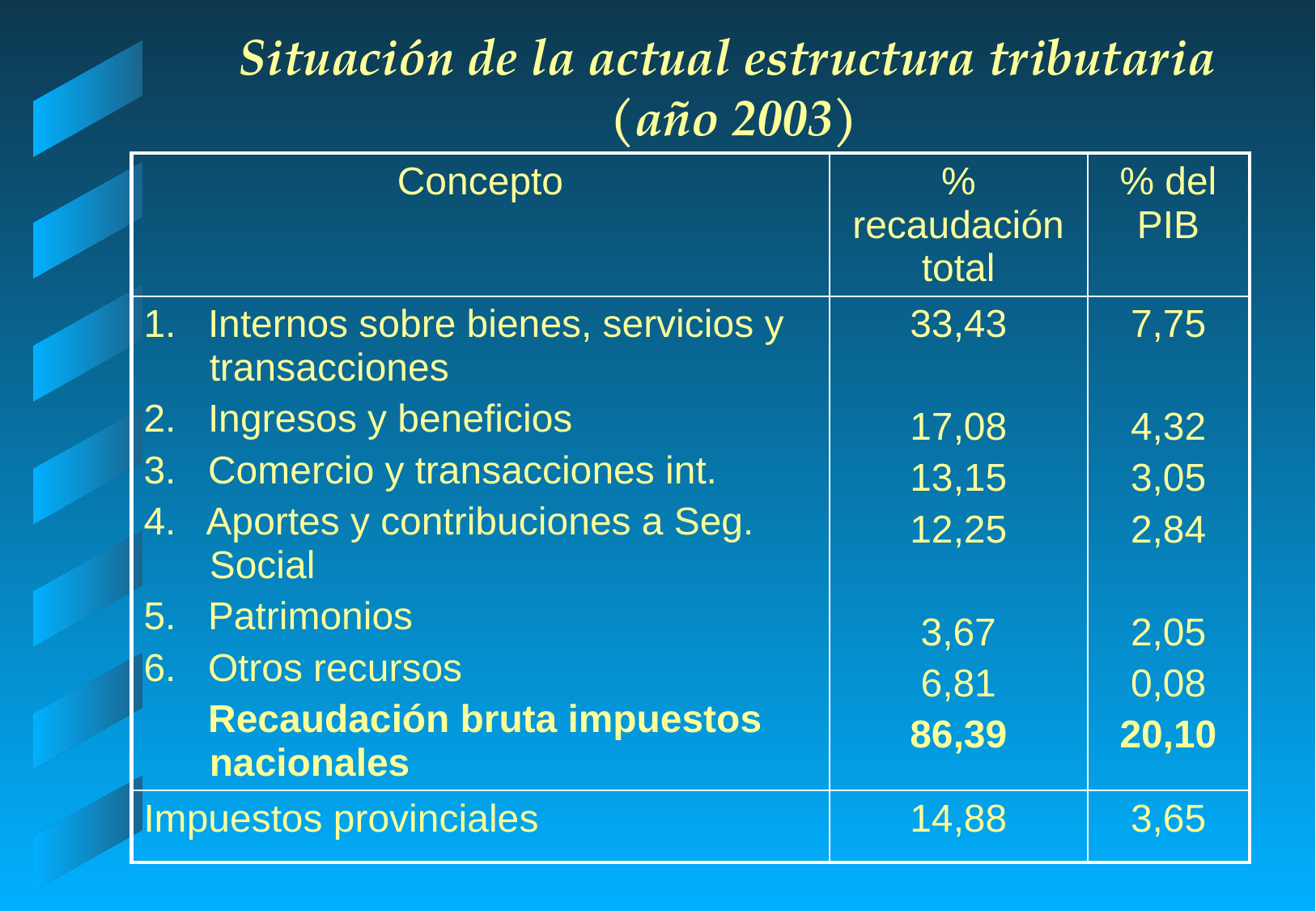

# Situación de la actual estructura tributaria (año 2003)
| Concepto | % recaudación total | % del PIB |
| --- | --- | --- |
| 1. Internos sobre bienes, servicios y transacciones 2. Ingresos y beneficios 3. Comercio y transacciones int. 4. Aportes y contribuciones a Seg. Social 5. Patrimonios 6. Otros recursos Recaudación bruta impuestos nacionales | 33,43 17,08 13,15 12,25 3,67 6,81 86,39 | 7,75 4,32 3,05 2,84 2,05 0,08 20,10 |
| Impuestos provinciales | 14,88 | 3,65 |